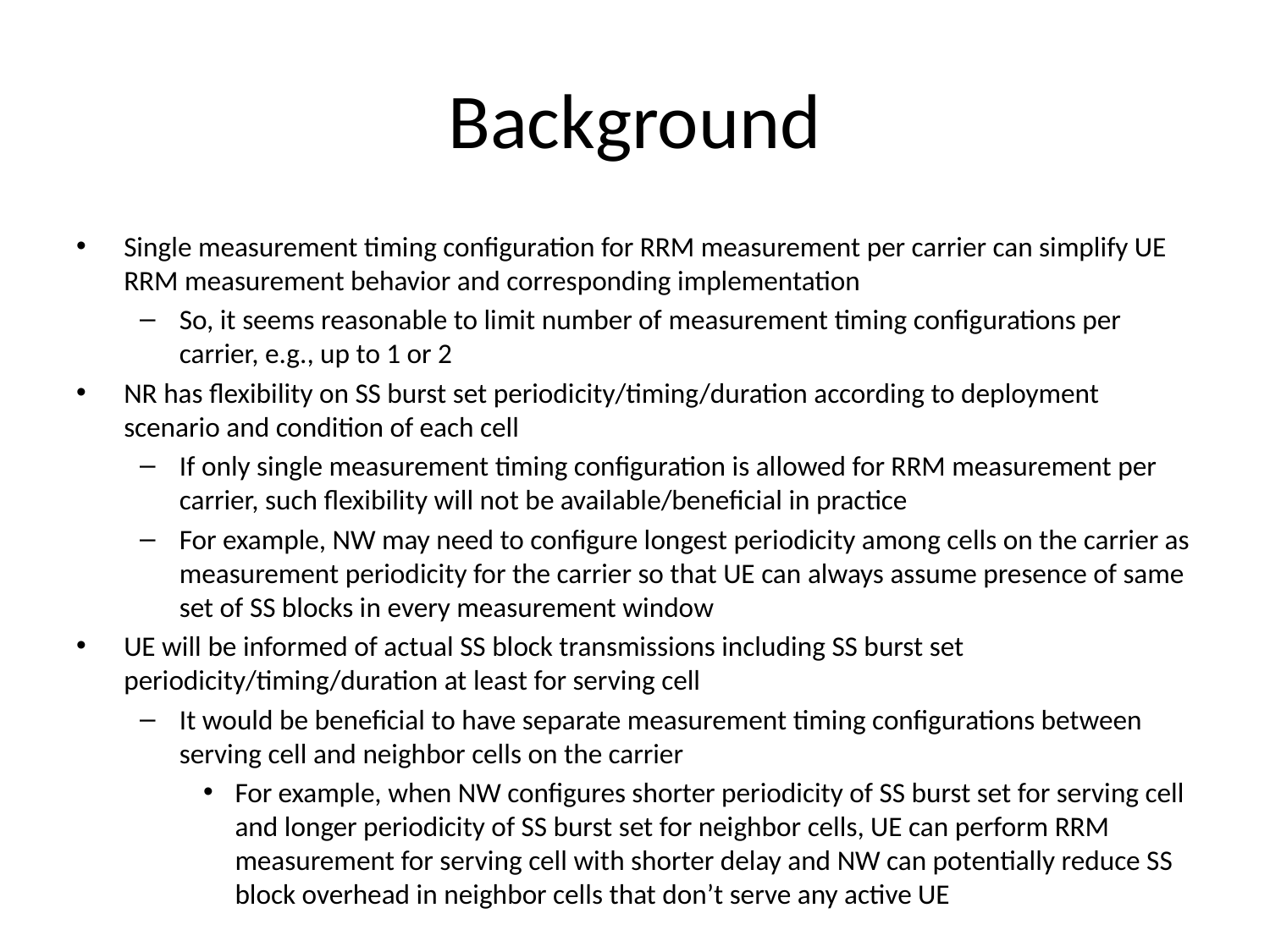

# Background
Single measurement timing configuration for RRM measurement per carrier can simplify UE RRM measurement behavior and corresponding implementation
So, it seems reasonable to limit number of measurement timing configurations per carrier, e.g., up to 1 or 2
NR has flexibility on SS burst set periodicity/timing/duration according to deployment scenario and condition of each cell
If only single measurement timing configuration is allowed for RRM measurement per carrier, such flexibility will not be available/beneficial in practice
For example, NW may need to configure longest periodicity among cells on the carrier as measurement periodicity for the carrier so that UE can always assume presence of same set of SS blocks in every measurement window
UE will be informed of actual SS block transmissions including SS burst set periodicity/timing/duration at least for serving cell
It would be beneficial to have separate measurement timing configurations between serving cell and neighbor cells on the carrier
For example, when NW configures shorter periodicity of SS burst set for serving cell and longer periodicity of SS burst set for neighbor cells, UE can perform RRM measurement for serving cell with shorter delay and NW can potentially reduce SS block overhead in neighbor cells that don’t serve any active UE